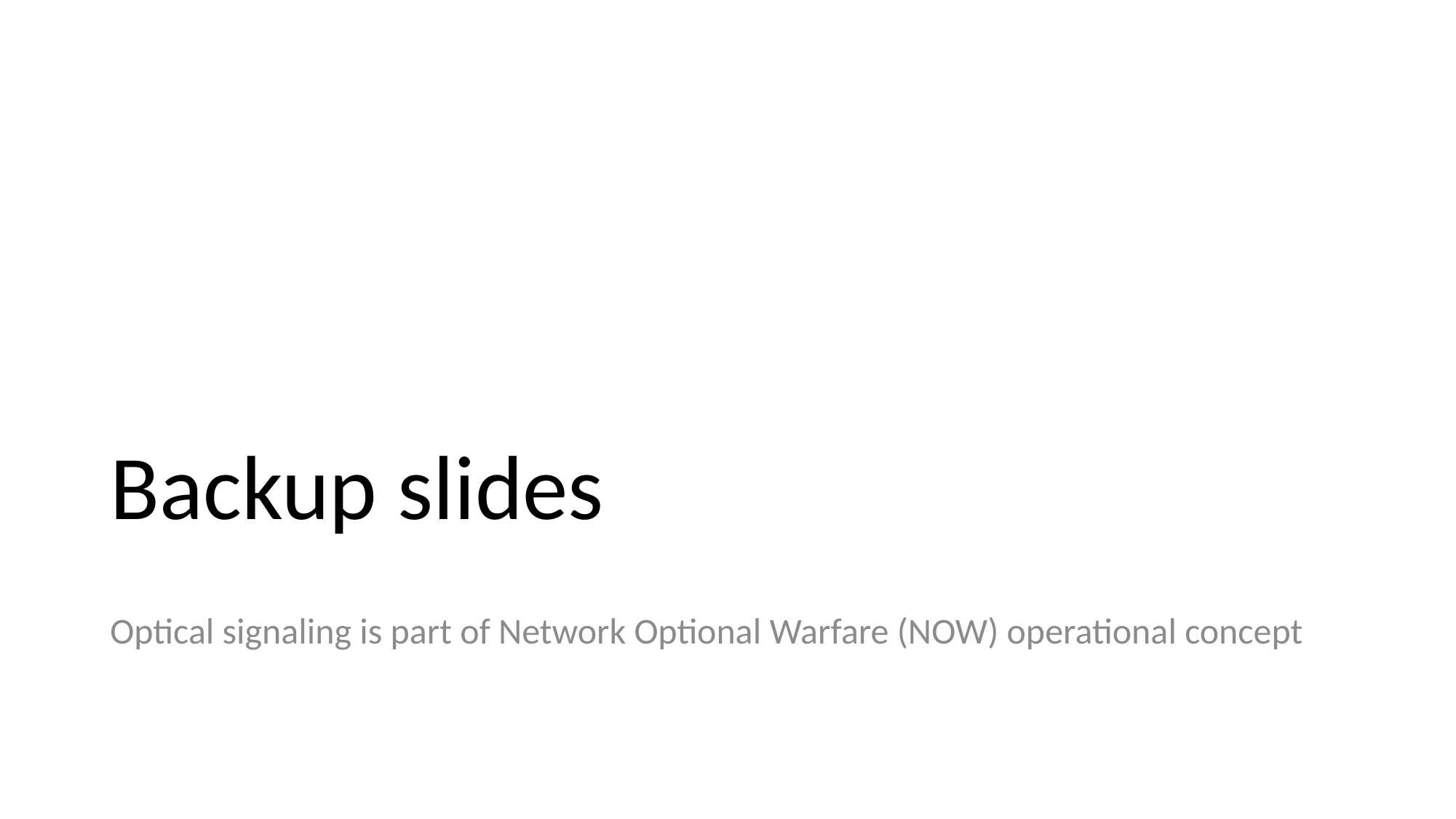

# Backup slides

Optical signaling is part of Network Optional Warfare (NOW) operational concept